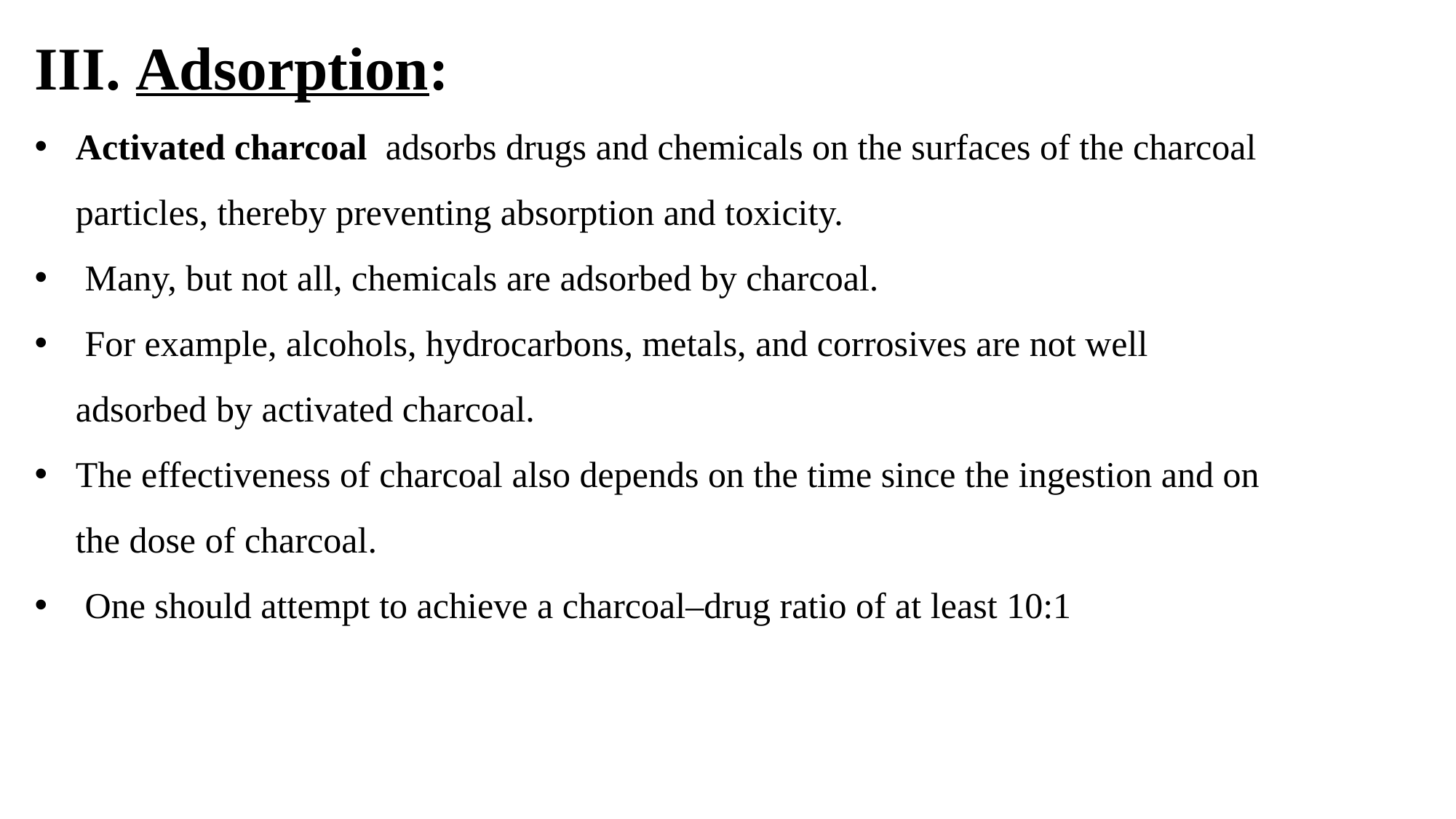

III. Adsorption:
Activated charcoal  adsorbs drugs and chemicals on the surfaces of the charcoal particles, thereby preventing absorption and toxicity.
 Many, but not all, chemicals are adsorbed by charcoal.
 For example, alcohols, hydrocarbons, metals, and corrosives are not well adsorbed by activated charcoal.
The effectiveness of charcoal also depends on the time since the ingestion and on the dose of charcoal.
 One should attempt to achieve a charcoal–drug ratio of at least 10:1